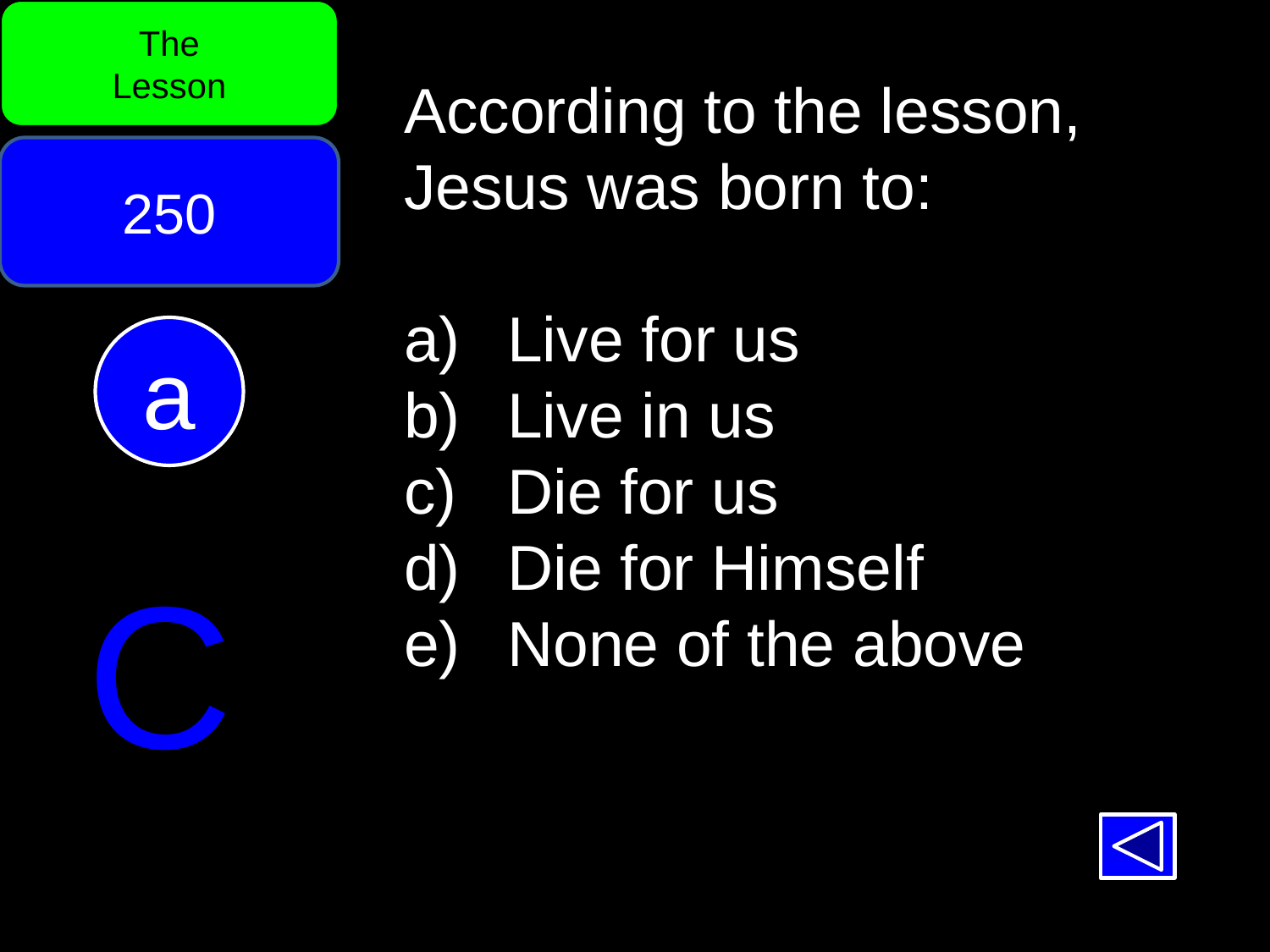

The
Lesson
According to the lesson, Jesus was born to:

Live for us
Live in us
Die for us
Die for Himself
None of the above
250
a
C